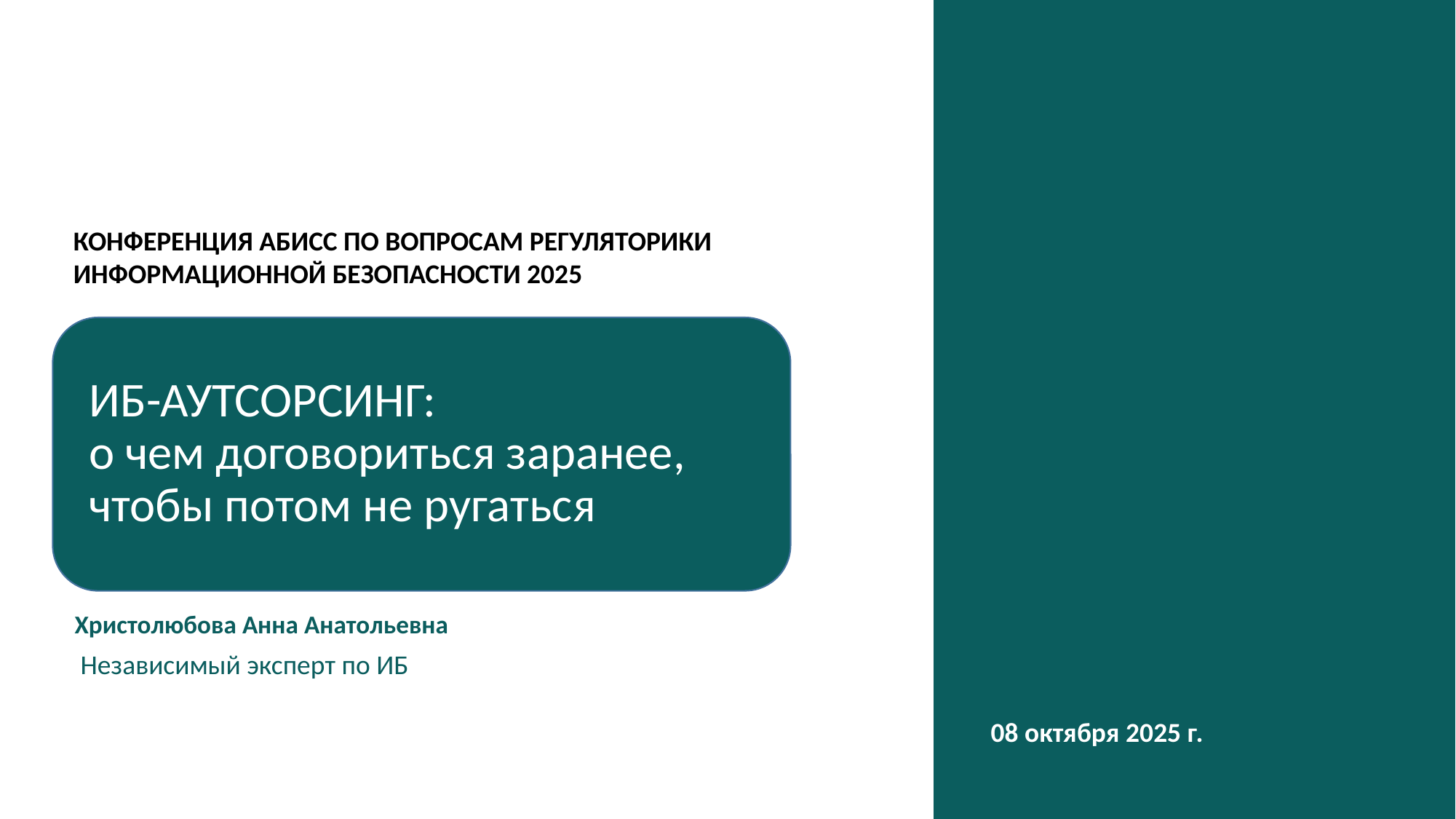

Конференция АБИСС по вопросам регуляторики информационной безопасности 2025

# ИБ-АУТСОРСИНГ: о чем договориться заранее, чтобы потом не ругаться
Христолюбова Анна Анатольевна
Независимый эксперт по ИБ
08 октября 2025 г.